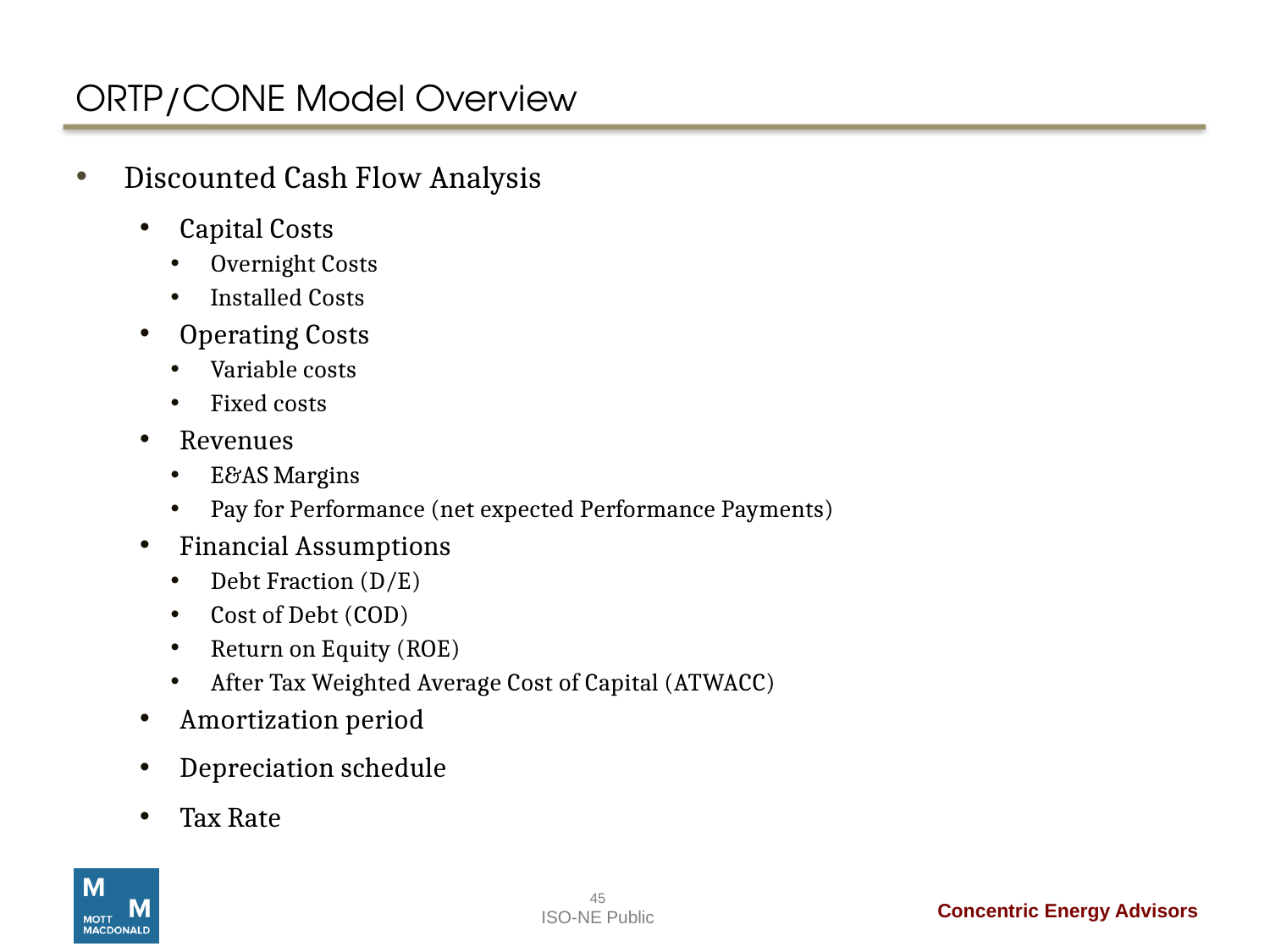

# ORTP/CONE Model Overview
Discounted Cash Flow Analysis
Capital Costs
Overnight Costs
Installed Costs
Operating Costs
Variable costs
Fixed costs
Revenues
E&AS Margins
Pay for Performance (net expected Performance Payments)
Financial Assumptions
Debt Fraction (D/E)
Cost of Debt (COD)
Return on Equity (ROE)
After Tax Weighted Average Cost of Capital (ATWACC)
Amortization period
Depreciation schedule
Tax Rate